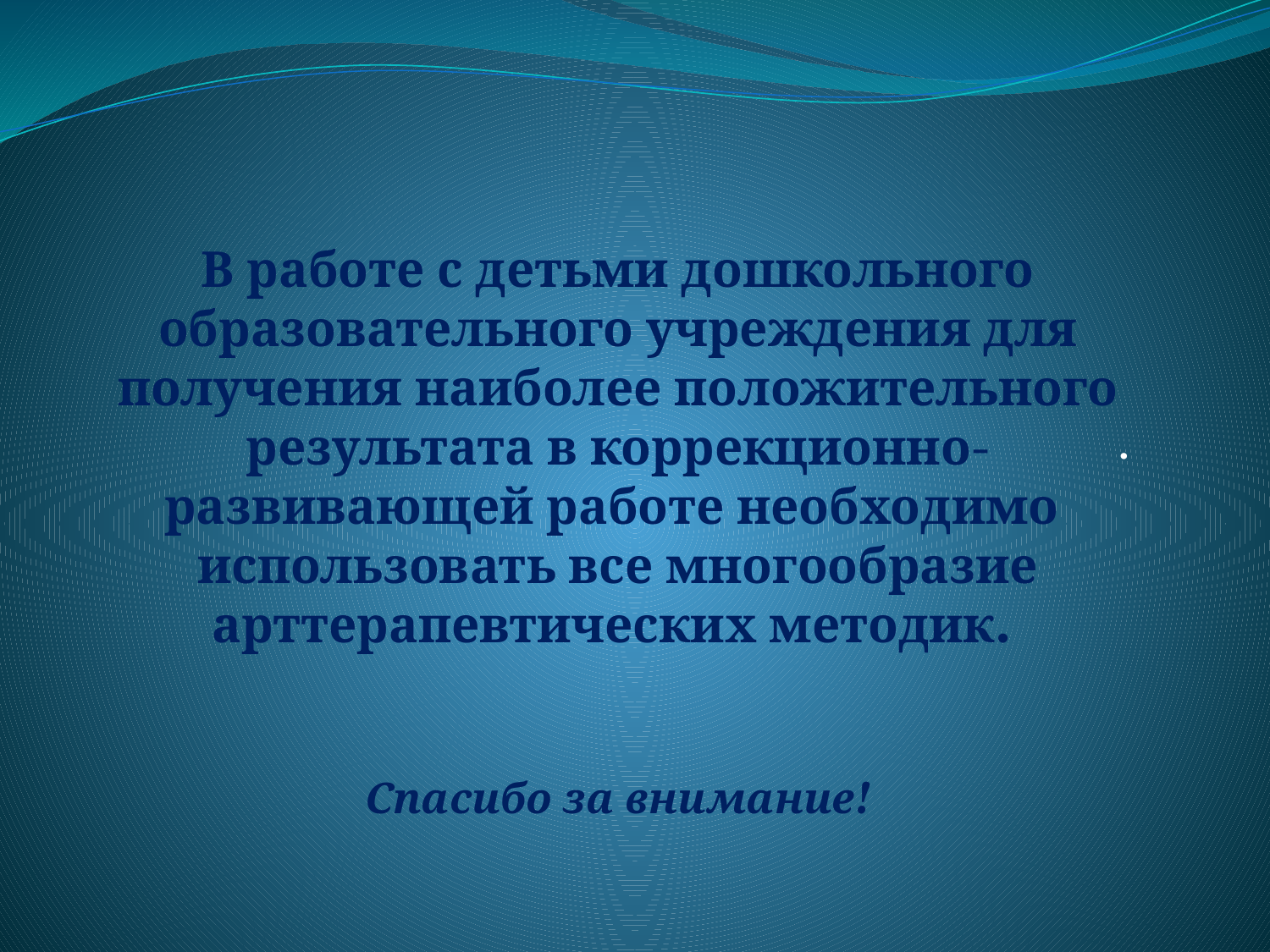

# В работе с детьми дошкольного образовательного учреждения для получения наиболее положительного результата в коррекционно-развивающей работе необходимо  использовать все многообразие арттерапевтических методик. Спасибо за внимание!
.